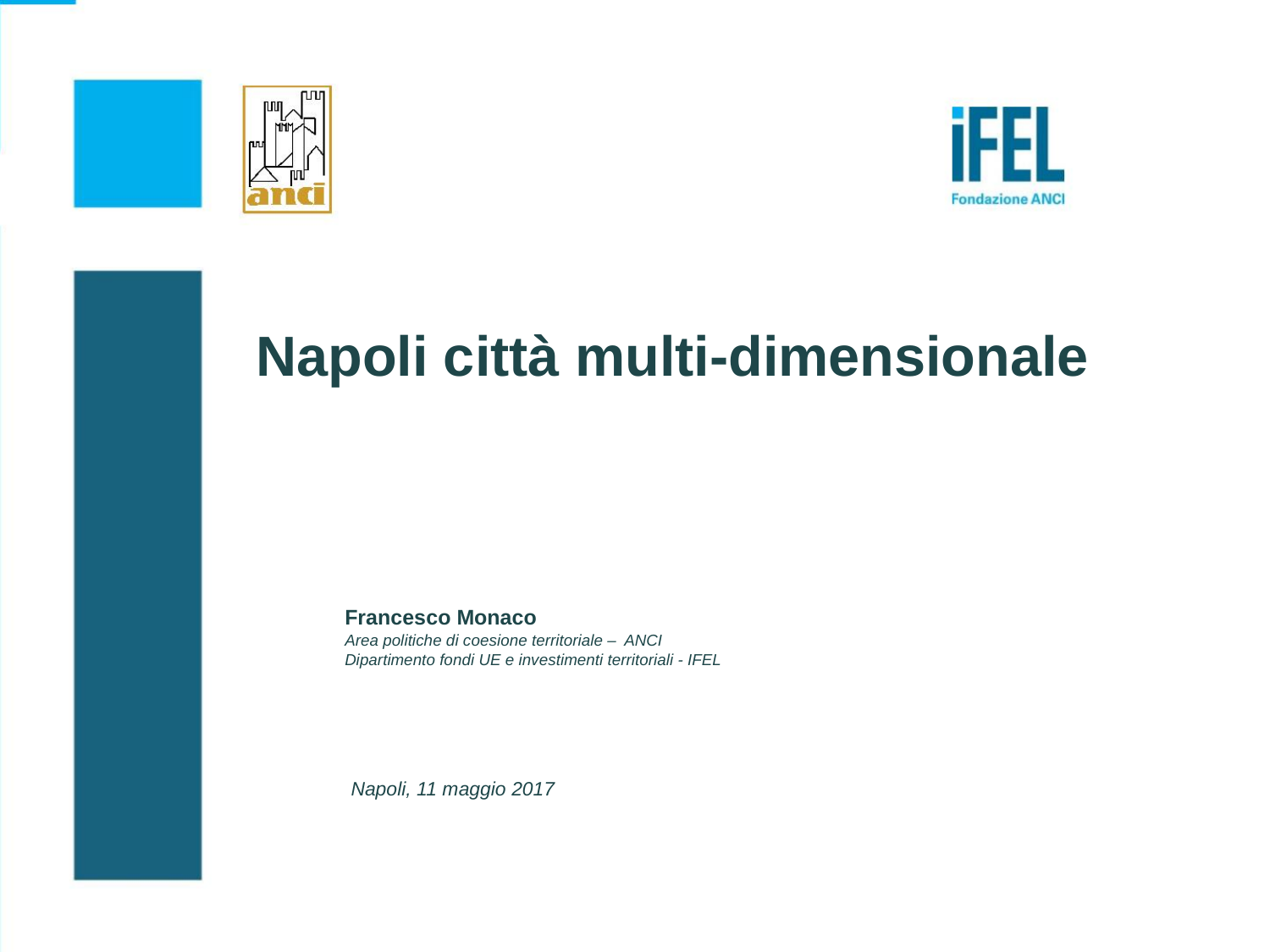

Napoli città multi-dimensionale
Francesco Monaco
Area politiche di coesione territoriale –  ANCI
Dipartimento fondi UE e investimenti territoriali - IFEL
Napoli, 11 maggio 2017